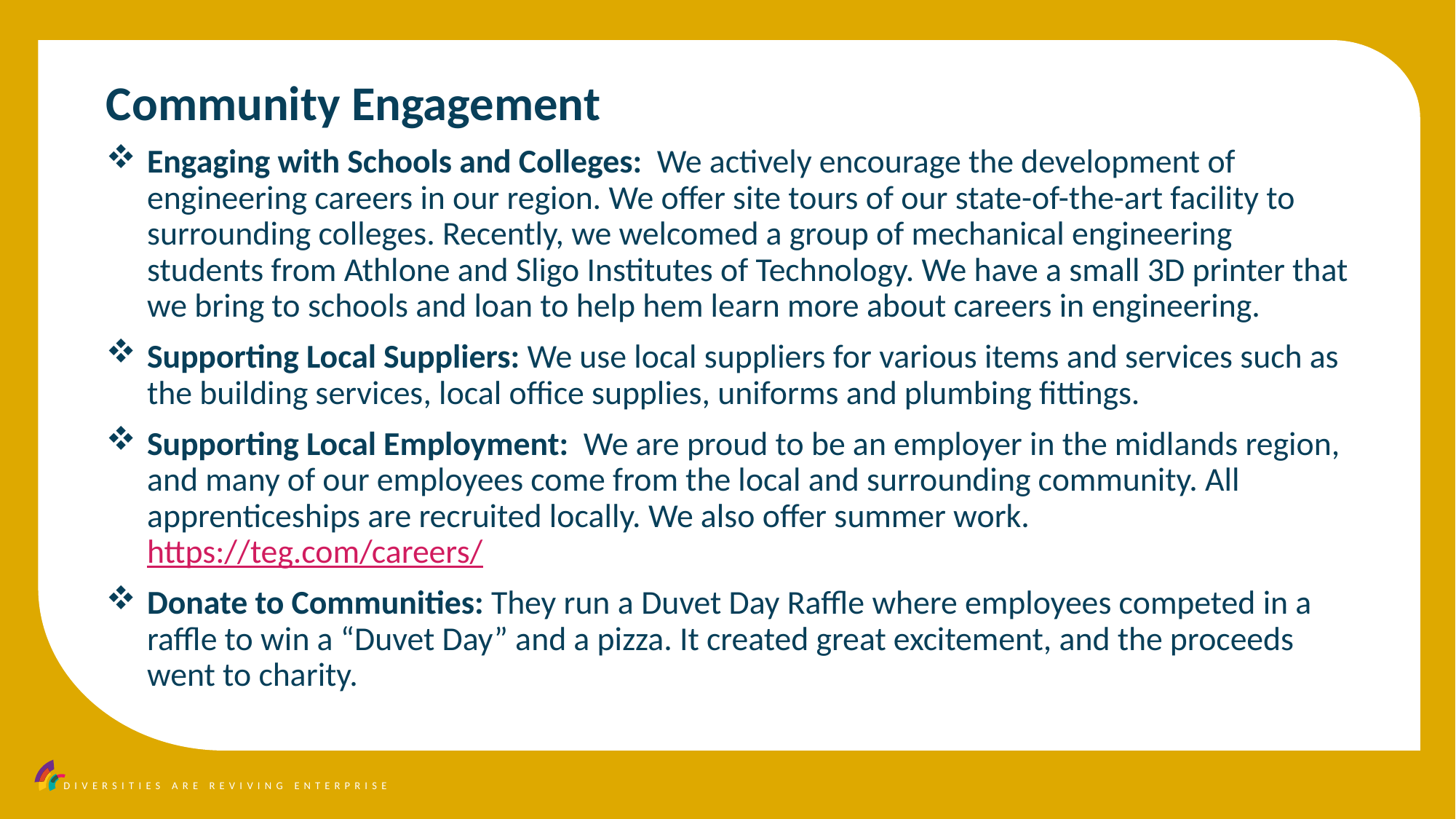

Community Engagement
Engaging with Schools and Colleges:  We actively encourage the development of engineering careers in our region. We offer site tours of our state-of-the-art facility to surrounding colleges. Recently, we welcomed a group of mechanical engineering students from Athlone and Sligo Institutes of Technology. We have a small 3D printer that we bring to schools and loan to help hem learn more about careers in engineering.
Supporting Local Suppliers: We use local suppliers for various items and services such as the building services, local office supplies, uniforms and plumbing fittings.
Supporting Local Employment:  We are proud to be an employer in the midlands region, and many of our employees come from the local and surrounding community. All apprenticeships are recruited locally. We also offer summer work. https://teg.com/careers/
Donate to Communities: They run a Duvet Day Raffle where employees competed in a raffle to win a “Duvet Day” and a pizza. It created great excitement, and the proceeds went to charity.